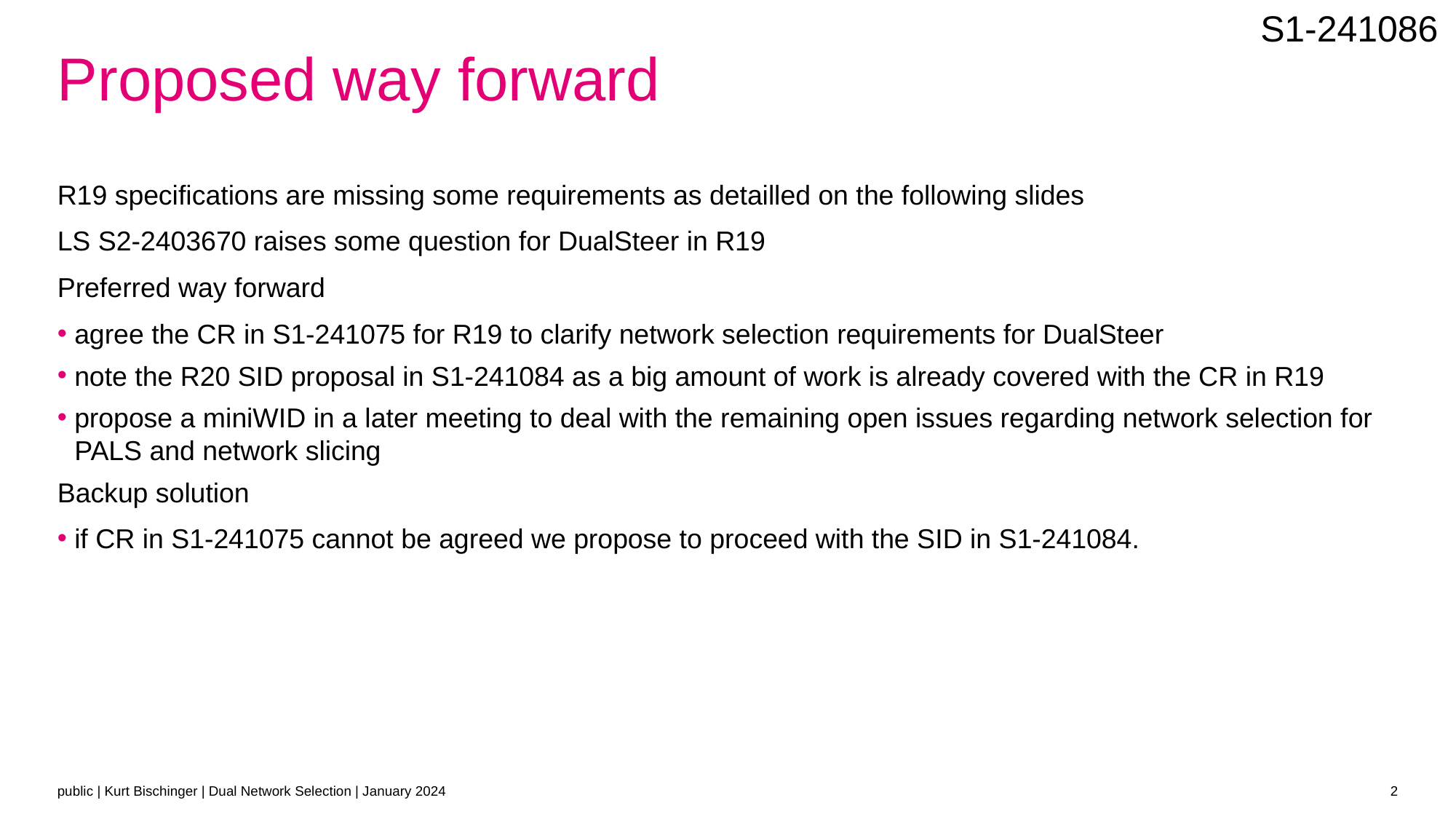

# Proposed way forward
R19 specifications are missing some requirements as detailled on the following slides
LS S2-2403670 raises some question for DualSteer in R19
Preferred way forward
agree the CR in S1-241075 for R19 to clarify network selection requirements for DualSteer
note the R20 SID proposal in S1-241084 as a big amount of work is already covered with the CR in R19
propose a miniWID in a later meeting to deal with the remaining open issues regarding network selection for PALS and network slicing
Backup solution
if CR in S1-241075 cannot be agreed we propose to proceed with the SID in S1-241084.
public | Kurt Bischinger | Dual Network Selection | January 2024
2